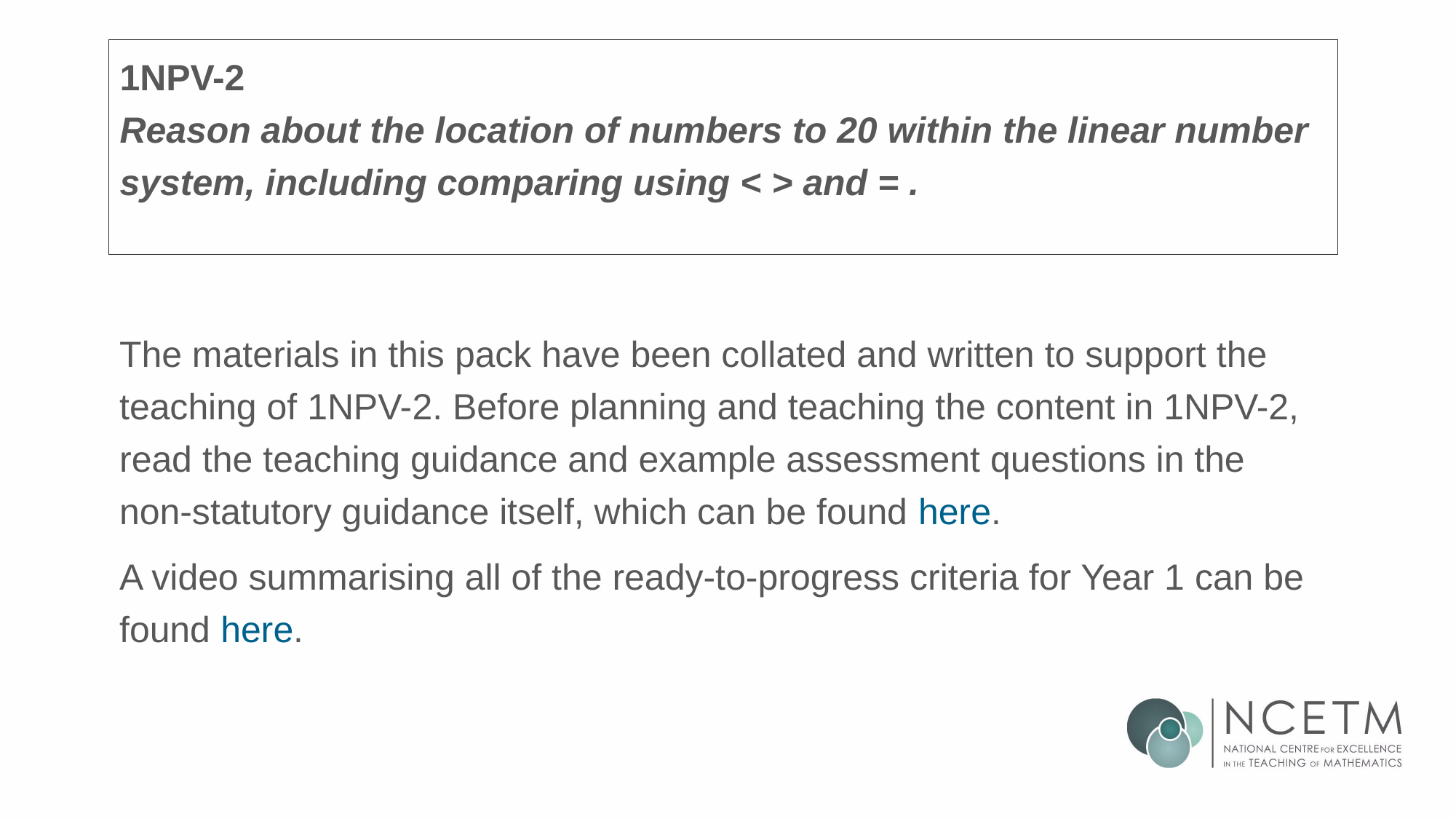

# 1NPV-2 Reason about the location of numbers to 20 within the linear number system, including comparing using < > and = .
The materials in this pack have been collated and written to support the teaching of 1NPV-2. Before planning and teaching the content in 1NPV-2, read the teaching guidance and example assessment questions in the non-statutory guidance itself, which can be found here.
A video summarising all of the ready-to-progress criteria for Year 1 can be found here.